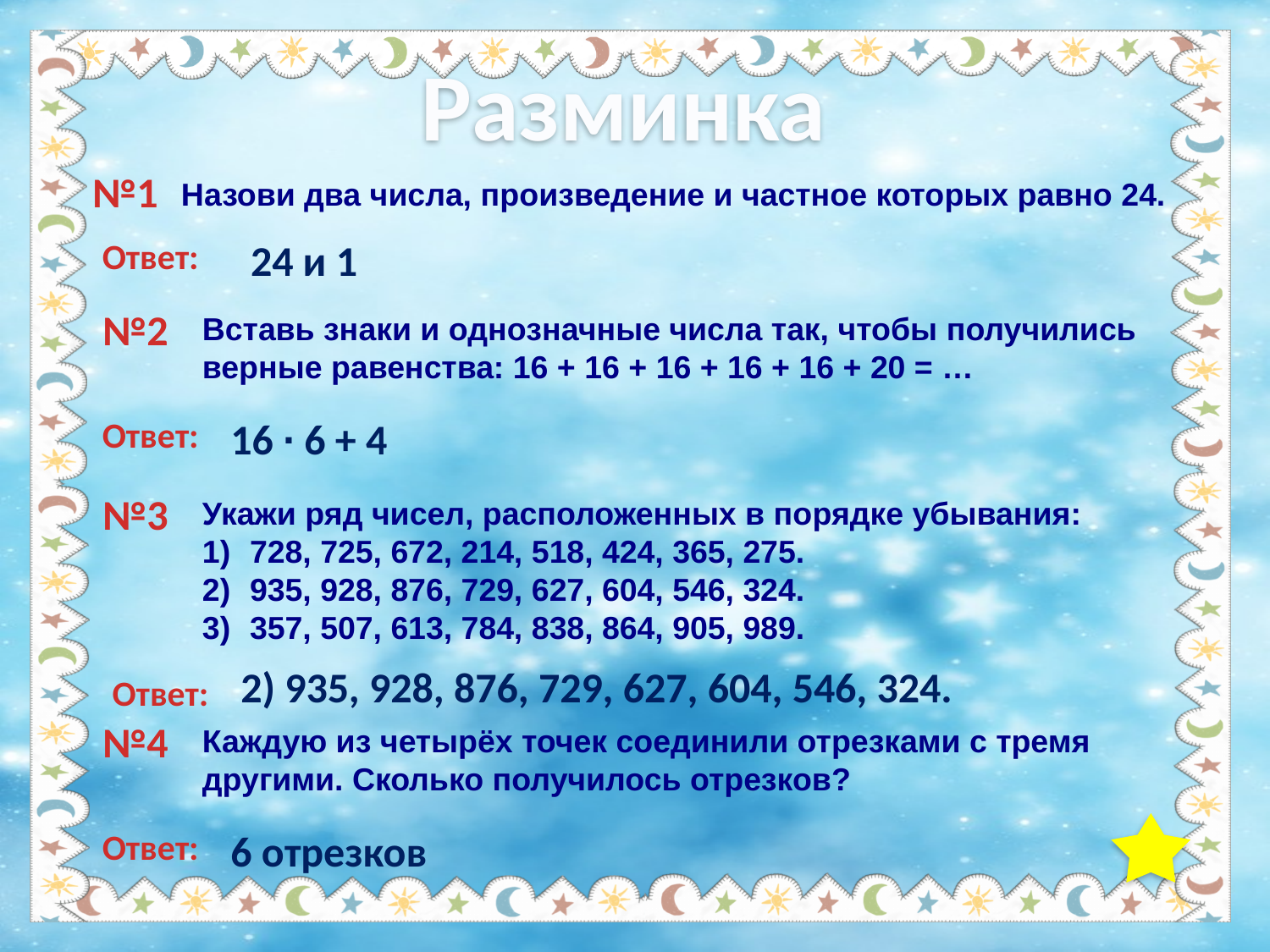

Разминка
№1
Назови два числа, произведение и частное которых равно 24.
Ответ:
24 и 1
№2
Вставь знаки и однозначные числа так, чтобы получились верные равенства: 16 + 16 + 16 + 16 + 16 + 20 = …
Ответ:
16 ∙ 6 + 4
№3
Укажи ряд чисел, расположенных в порядке убывания:
728, 725, 672, 214, 518, 424, 365, 275.
935, 928, 876, 729, 627, 604, 546, 324.
357, 507, 613, 784, 838, 864, 905, 989.
2) 935, 928, 876, 729, 627, 604, 546, 324.
Ответ:
№4
Каждую из четырёх точек соединили отрезками с тремя другими. Сколько получилось отрезков?

Ответ:
6 отрезков